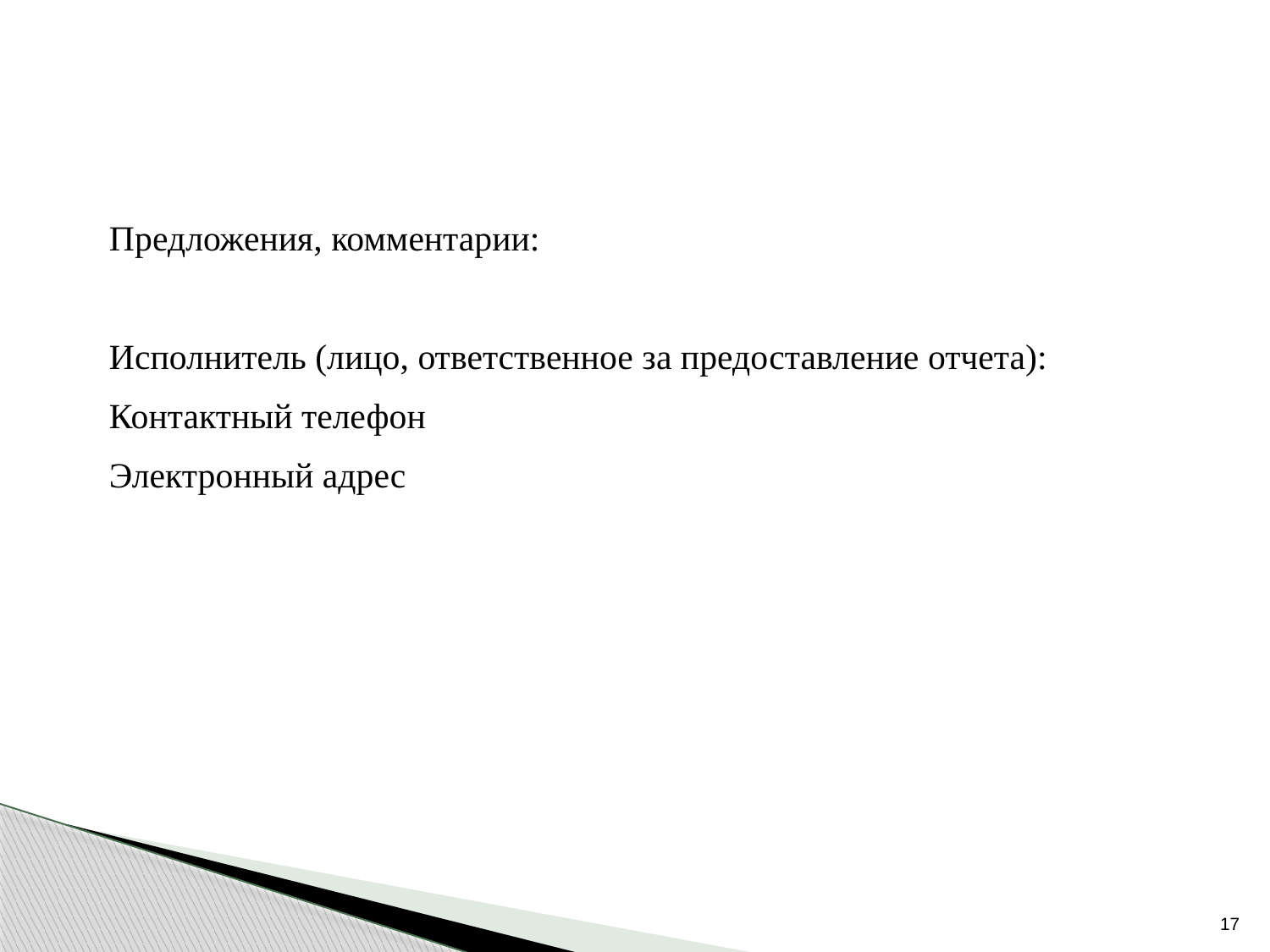

Предложения, комментарии:

Исполнитель (лицо, ответственное за предоставление отчета):
Контактный телефон
Электронный адрес
17